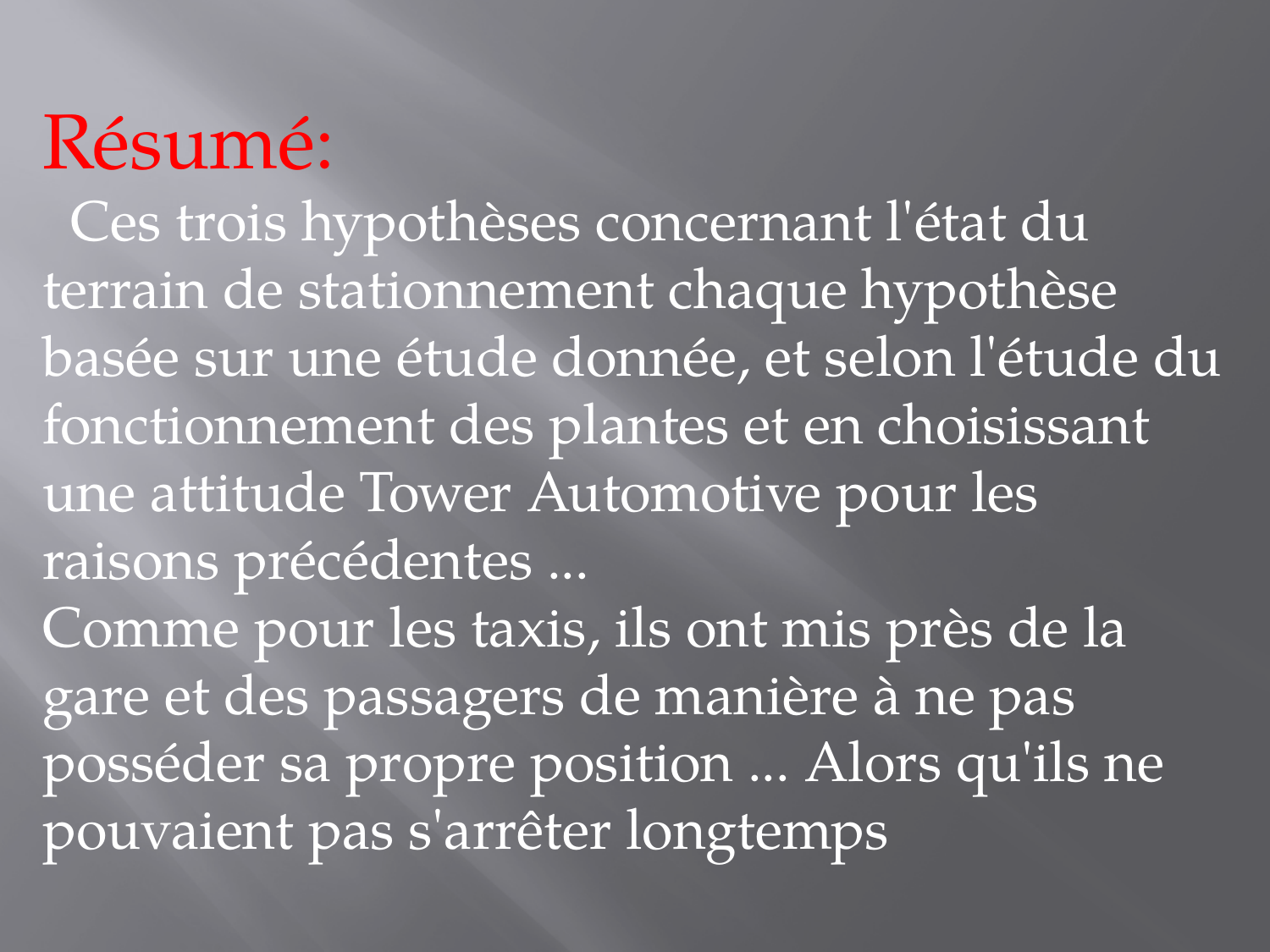

Résumé:
  Ces trois hypothèses concernant l'état du terrain de stationnement chaque hypothèse basée sur une étude donnée, et selon l'étude du fonctionnement des plantes et en choisissant une attitude Tower Automotive pour les raisons précédentes ...
Comme pour les taxis, ils ont mis près de la gare et des passagers de manière à ne pas posséder sa propre position ... Alors qu'ils ne pouvaient pas s'arrêter longtemps